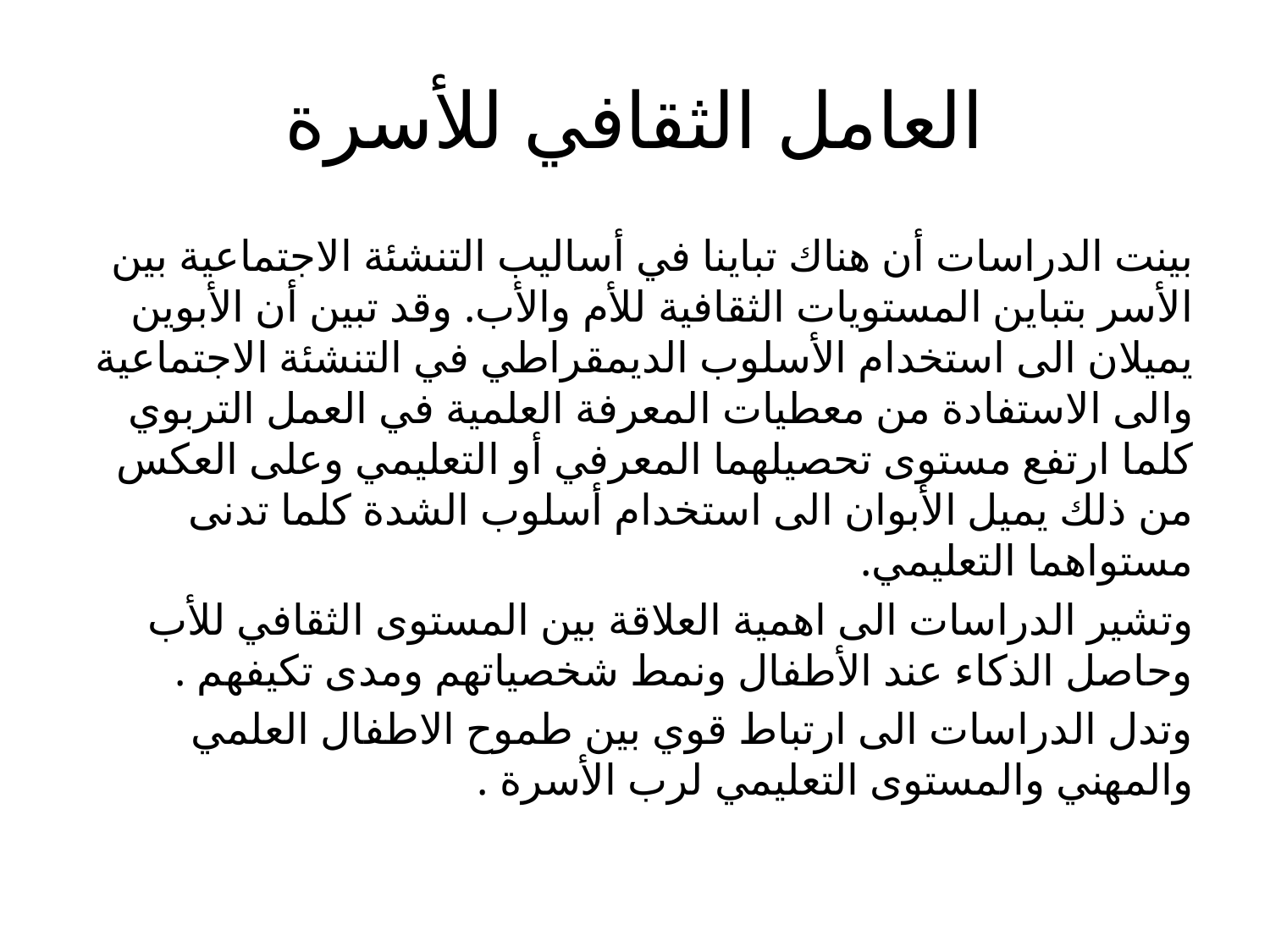

# العامل الثقافي للأسرة
بينت الدراسات أن هناك تباينا في أساليب التنشئة الاجتماعية بين الأسر بتباين المستويات الثقافية للأم والأب. وقد تبين أن الأبوين يميلان الى استخدام الأسلوب الديمقراطي في التنشئة الاجتماعية والى الاستفادة من معطيات المعرفة العلمية في العمل التربوي كلما ارتفع مستوى تحصيلهما المعرفي أو التعليمي وعلى العكس من ذلك يميل الأبوان الى استخدام أسلوب الشدة كلما تدنى مستواهما التعليمي.
وتشير الدراسات الى اهمية العلاقة بين المستوى الثقافي للأب وحاصل الذكاء عند الأطفال ونمط شخصياتهم ومدى تكيفهم .
وتدل الدراسات الى ارتباط قوي بين طموح الاطفال العلمي والمهني والمستوى التعليمي لرب الأسرة .